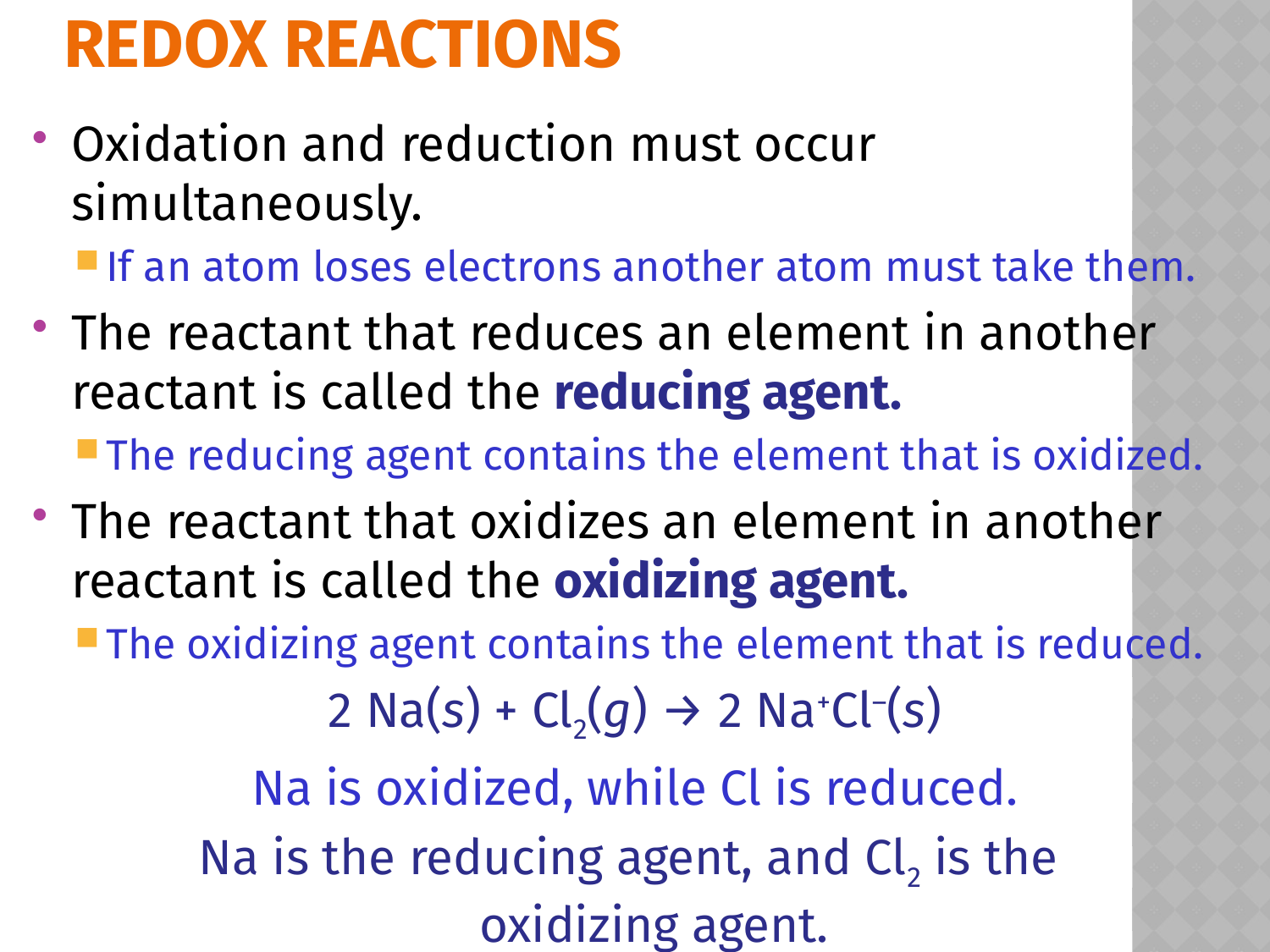

# Redox Reactions
Oxidation and reduction must occur simultaneously.
If an atom loses electrons another atom must take them.
The reactant that reduces an element in another reactant is called the reducing agent.
The reducing agent contains the element that is oxidized.
The reactant that oxidizes an element in another reactant is called the oxidizing agent.
The oxidizing agent contains the element that is reduced.
2 Na(s) + Cl2(g) → 2 Na+Cl–(s)
Na is oxidized, while Cl is reduced.
Na is the reducing agent, and Cl2 is the
oxidizing agent.